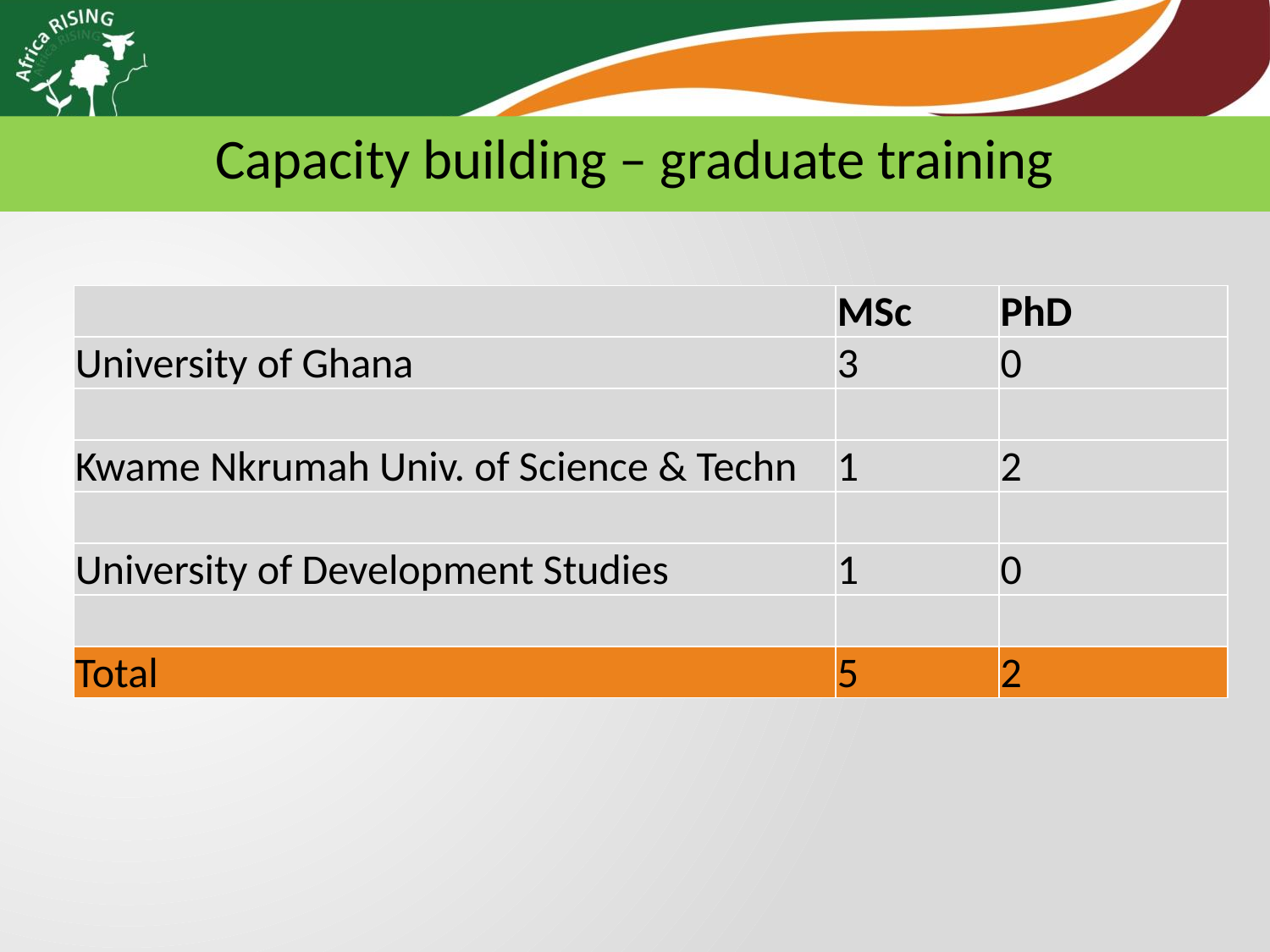

Capacity building – graduate training
|  | MSc | PhD |
| --- | --- | --- |
| University of Ghana | 3 | 0 |
|  |  |  |
| Kwame Nkrumah Univ. of Science & Techn | 1 | 2 |
|  |  |  |
| University of Development Studies | 1 | 0 |
|  |  |  |
| Total | 5 | 2 |